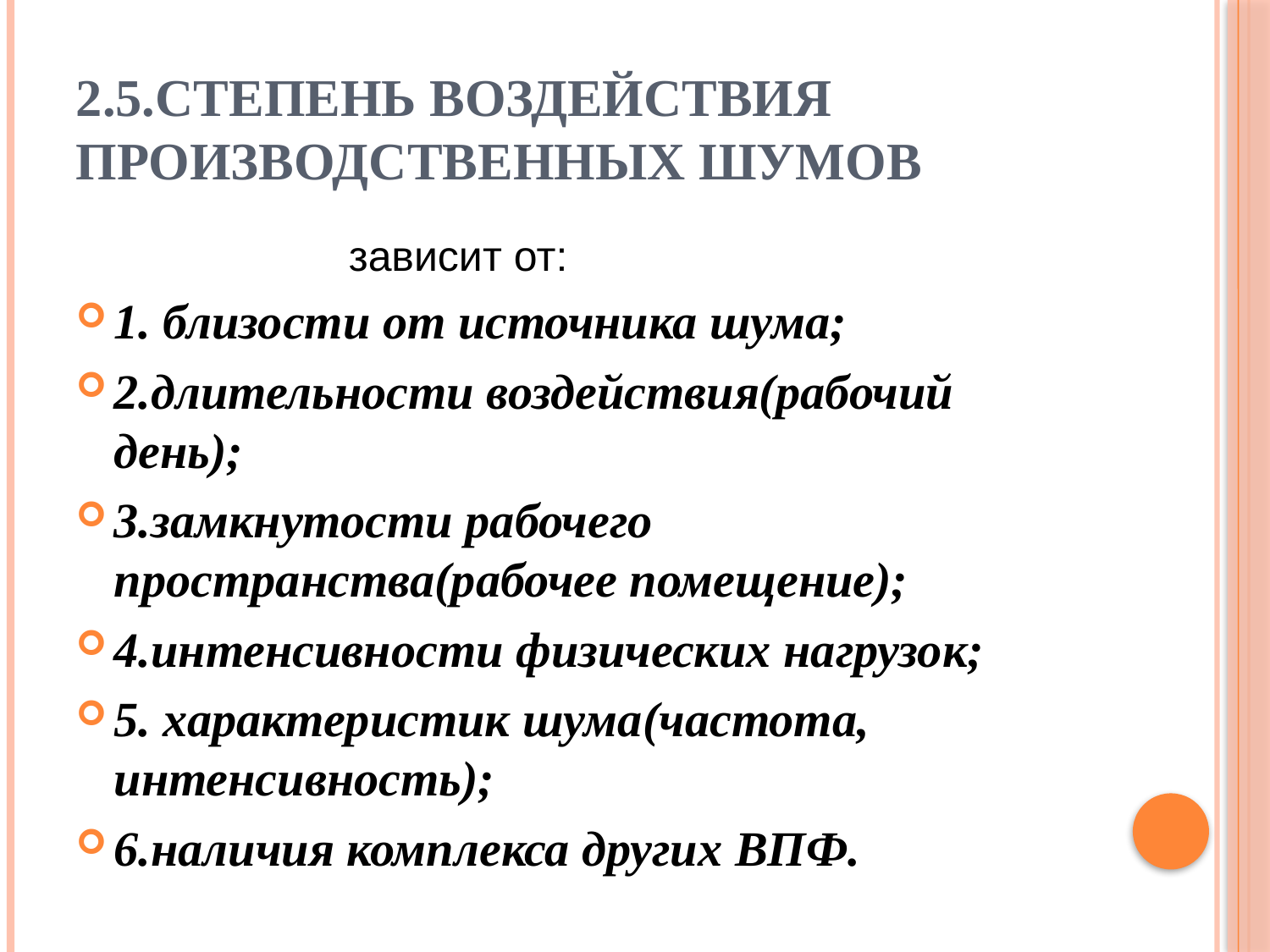

# 2.5.Степень воздействия производственных шумов
                       зависит от:
1. близости от источника шума;
2.длительности воздействия(рабочий день);
3.замкнутости рабочего пространства(рабочее помещение);
4.интенсивности физических нагрузок;
5. характеристик шума(частота, интенсивность);
6.наличия комплекса других ВПФ.